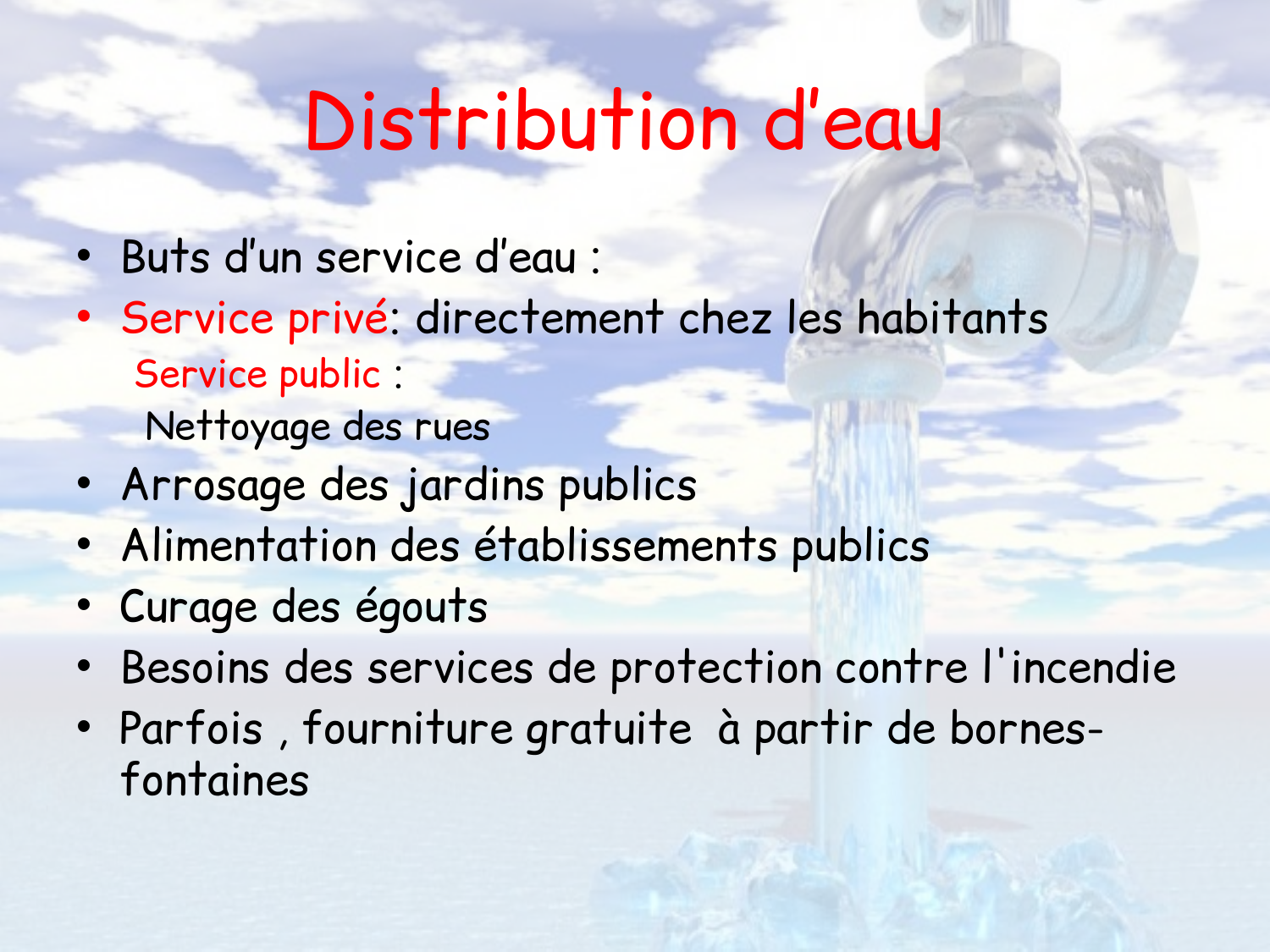

# Distribution d’eau
Buts d’un service d’eau :
Service privé: directement chez les habitants
Service public :
 Nettoyage des rues
Arrosage des jardins publics
Alimentation des établissements publics
Curage des égouts
Besoins des services de protection contre l'incendie
Parfois , fourniture gratuite  à partir de bornes- fontaines